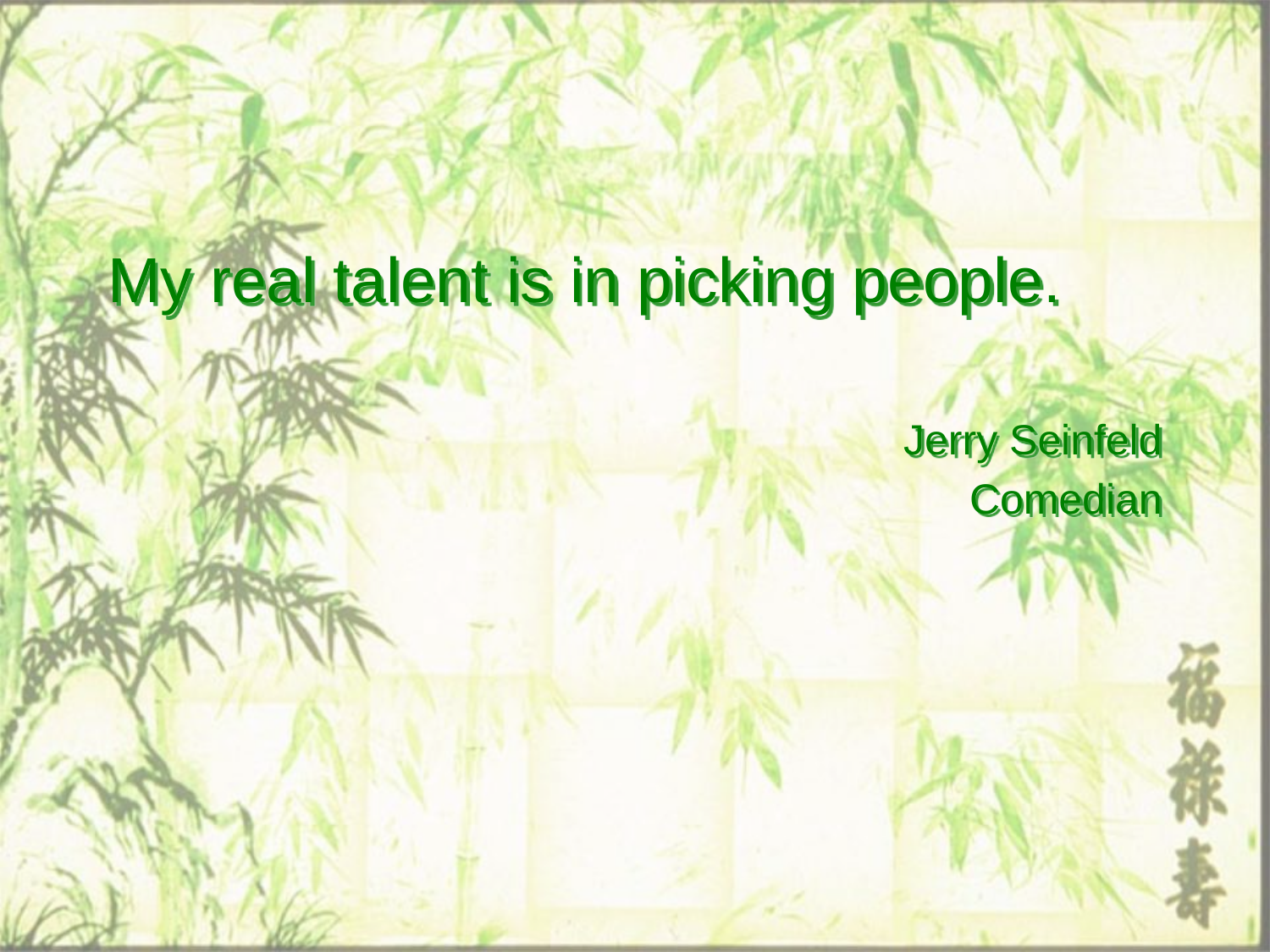

My real talent is in picking people.

Jerry Seinfeld
Comedian